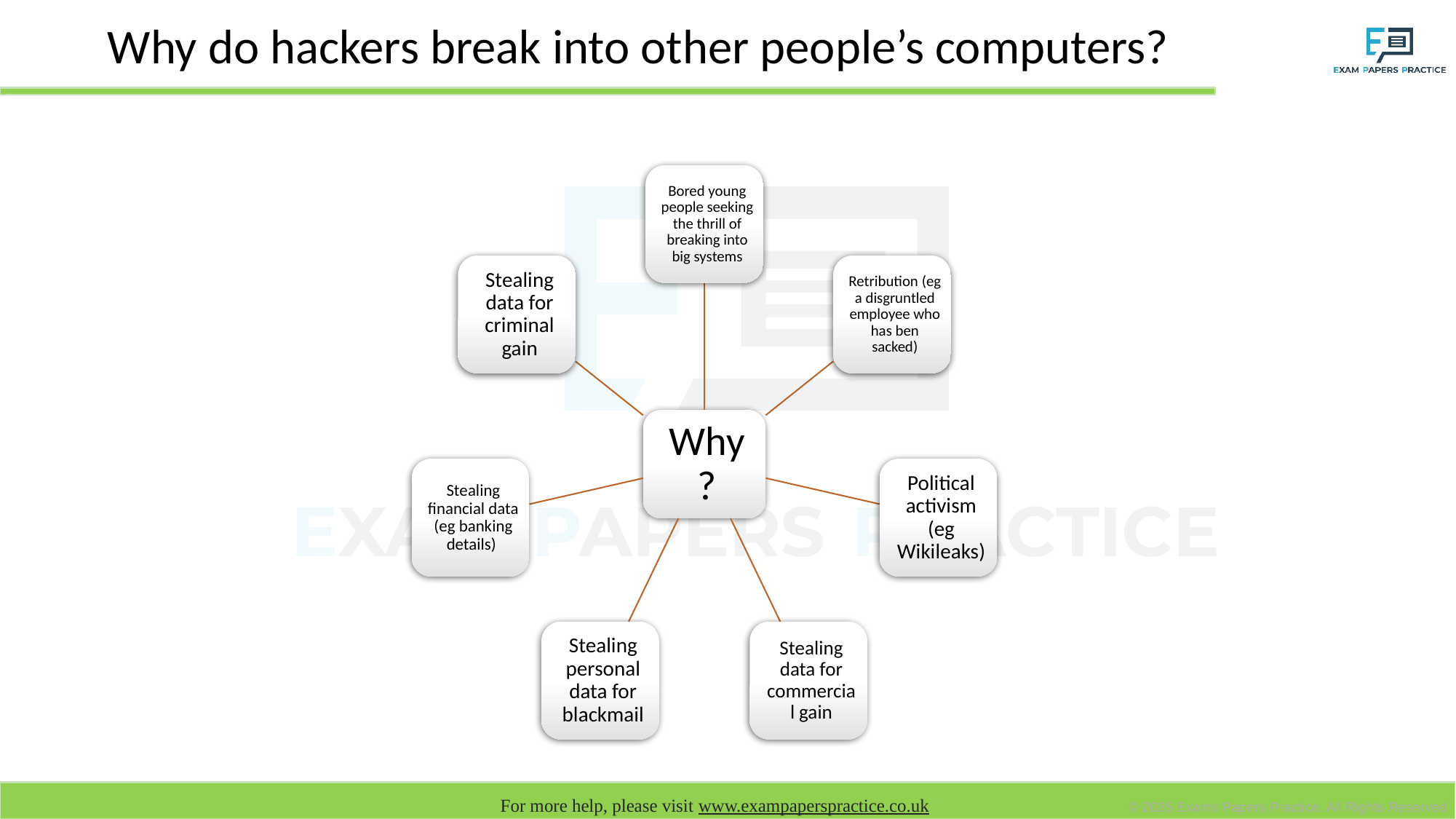

# Why do hackers break into other people’s computers?
Why?
Bored young people seeking the thrill of breaking into big systems
Retribution (eg a disgruntled employee who has ben sacked)
Political activism (eg Wikileaks)
Stealing data for commercial gain
Stealing personal data for blackmail
Stealing financial data (eg banking details)
Stealing data for criminal gain